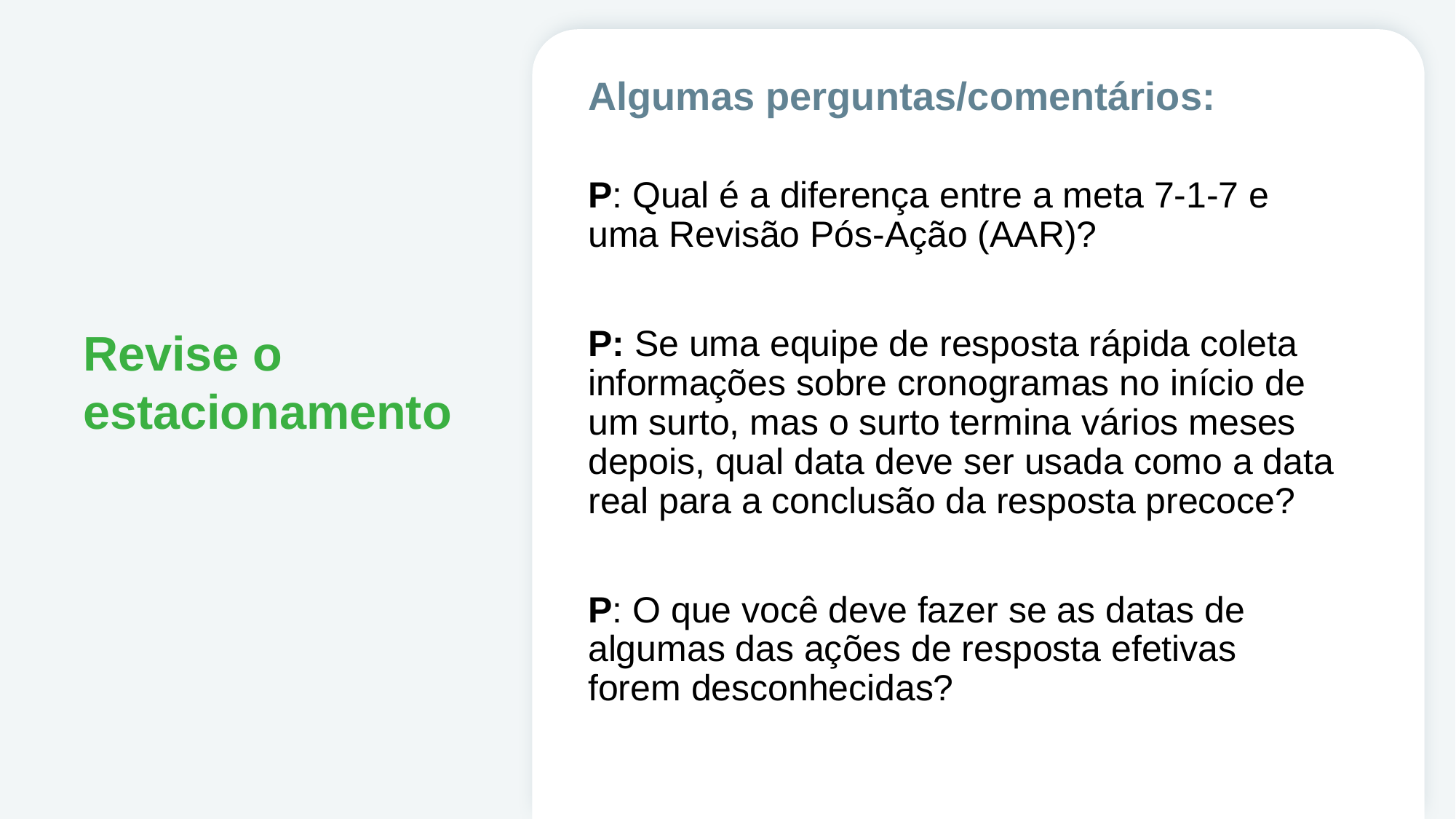

Algumas perguntas/comentários:
P: Qual é a diferença entre a meta 7-1-7 e uma Revisão Pós-Ação (AAR)?

P: Se uma equipe de resposta rápida coleta informações sobre cronogramas no início de um surto, mas o surto termina vários meses depois, qual data deve ser usada como a data real para a conclusão da resposta precoce?

P: O que você deve fazer se as datas de algumas das ações de resposta efetivas forem desconhecidas?

# Revise o estacionamento